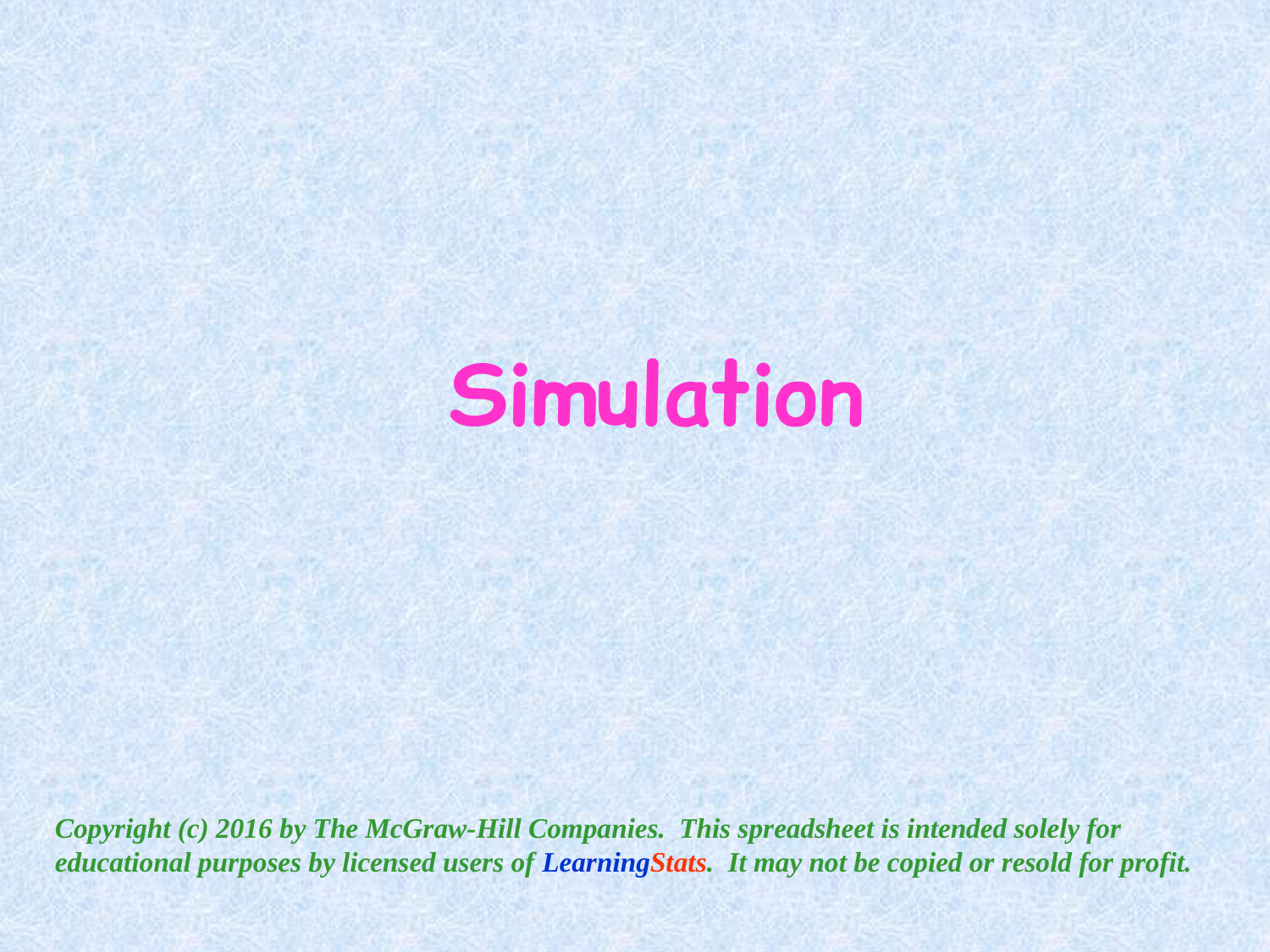

# Simulation
Copyright (c) 2016 by The McGraw-Hill Companies.  This spreadsheet is intended solely for educational purposes by licensed users of LearningStats.  It may not be copied or resold for profit.